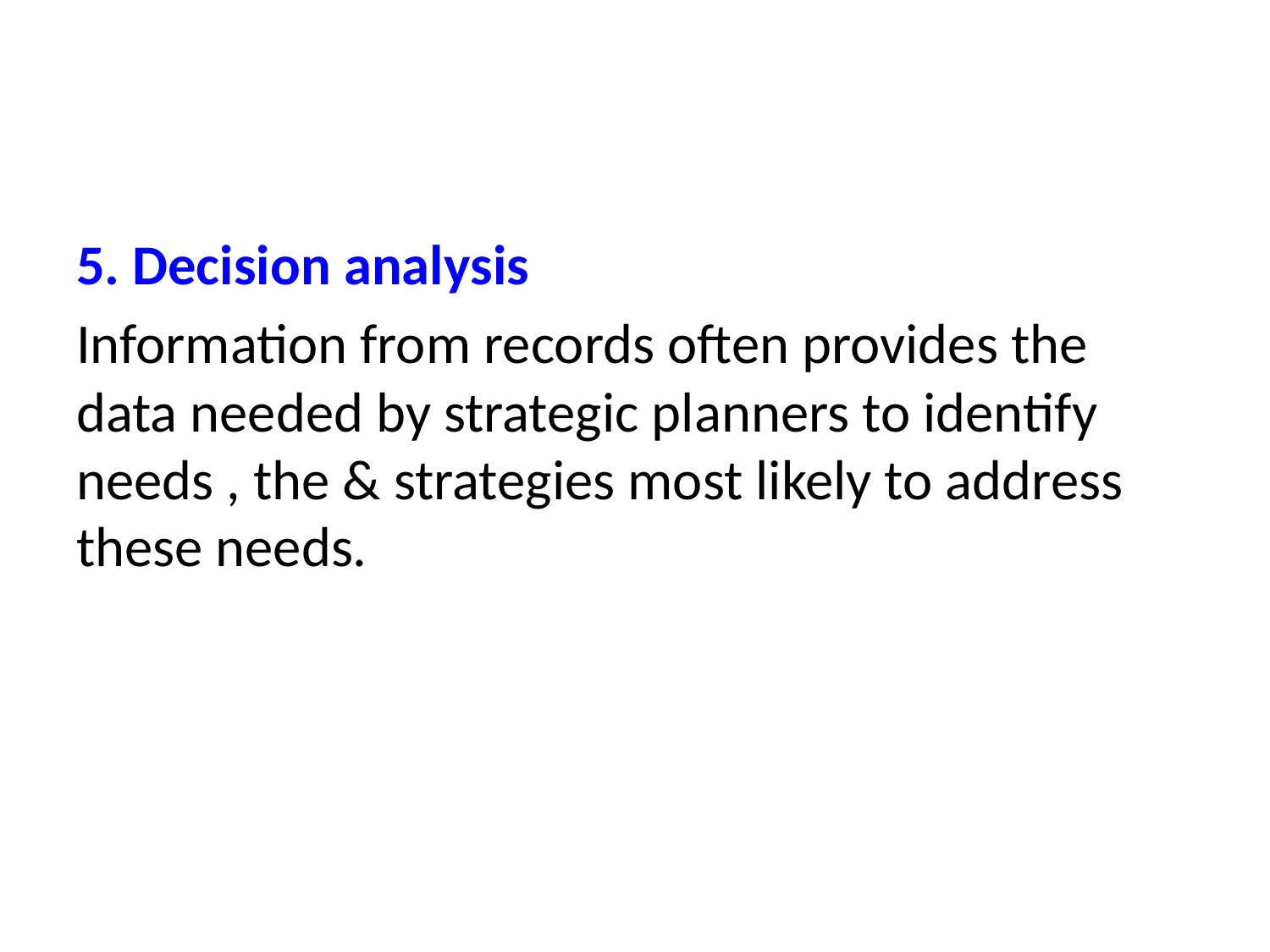

5. Decision analysis
Information from records often provides the data needed by strategic planners to identify needs , the & strategies most likely to address these needs.